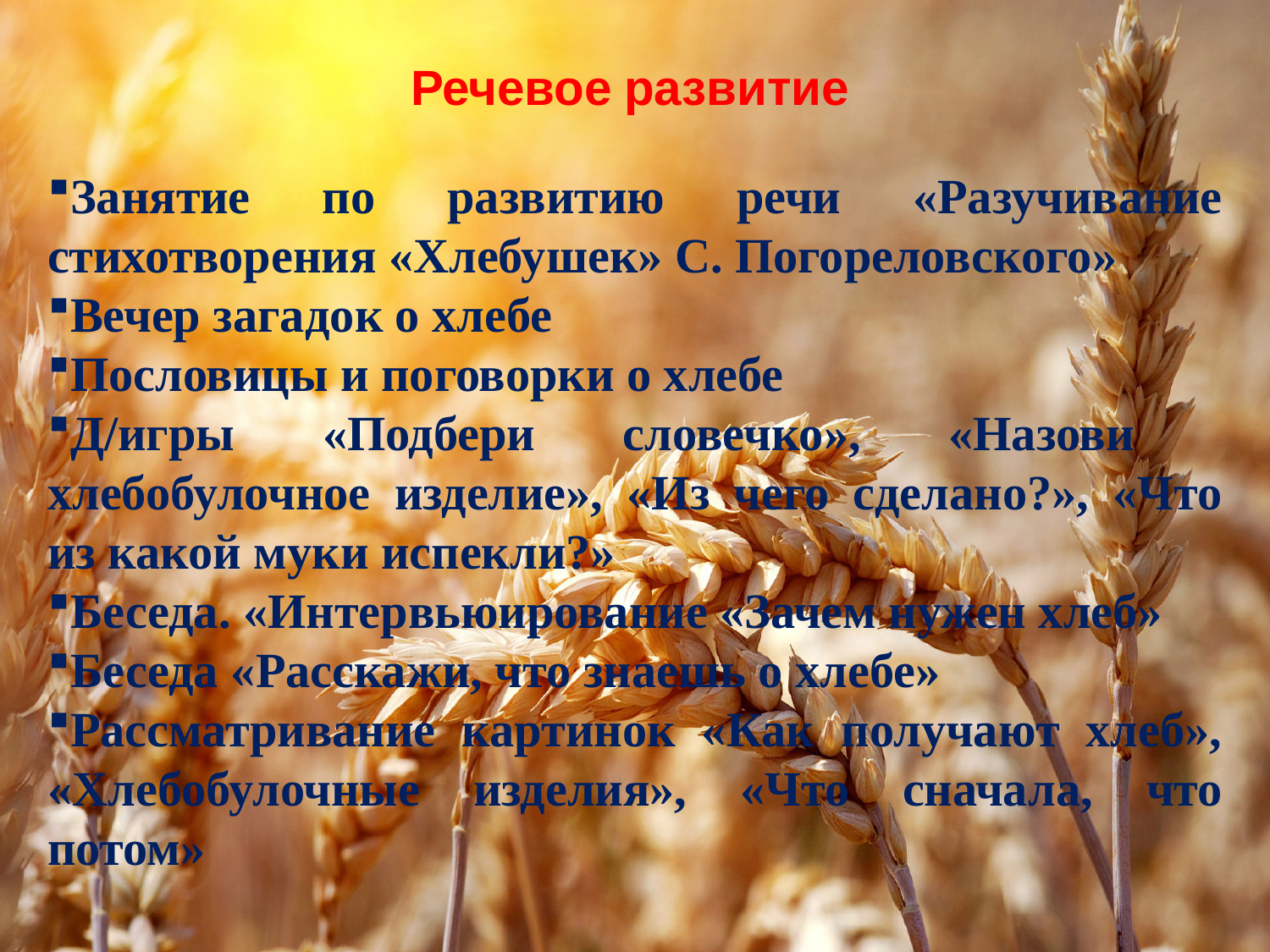

Занятие по развитию речи «Разучивание стихотворения «Хлебушек» С. Погореловского»
Вечер загадок о хлебе
Пословицы и поговорки о хлебе
Д/игры «Подбери словечко», «Назови  хлебобулочное изделие», «Из чего сделано?», «Что из какой муки испекли?»
Беседа. «Интервьюирование «Зачем нужен хлеб»
Беседа «Расскажи, что знаешь о хлебе»
Рассматривание картинок «Как получают хлеб», «Хлебобулочные изделия», «Что сначала, что потом»

Речевое развитие